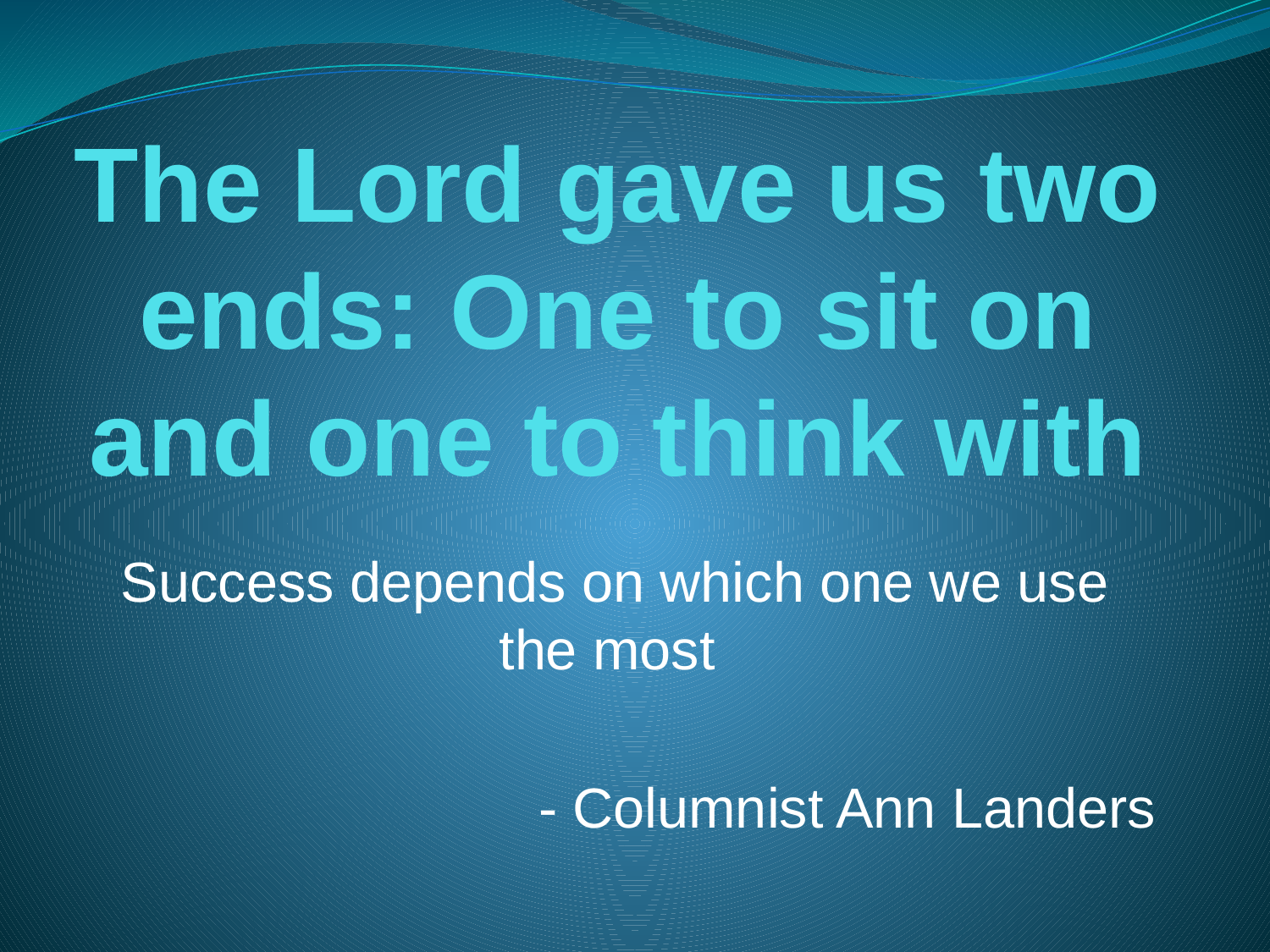

# The Lord gave us two ends: One to sit on and one to think with
Success depends on which one we use the most

- Columnist Ann Landers